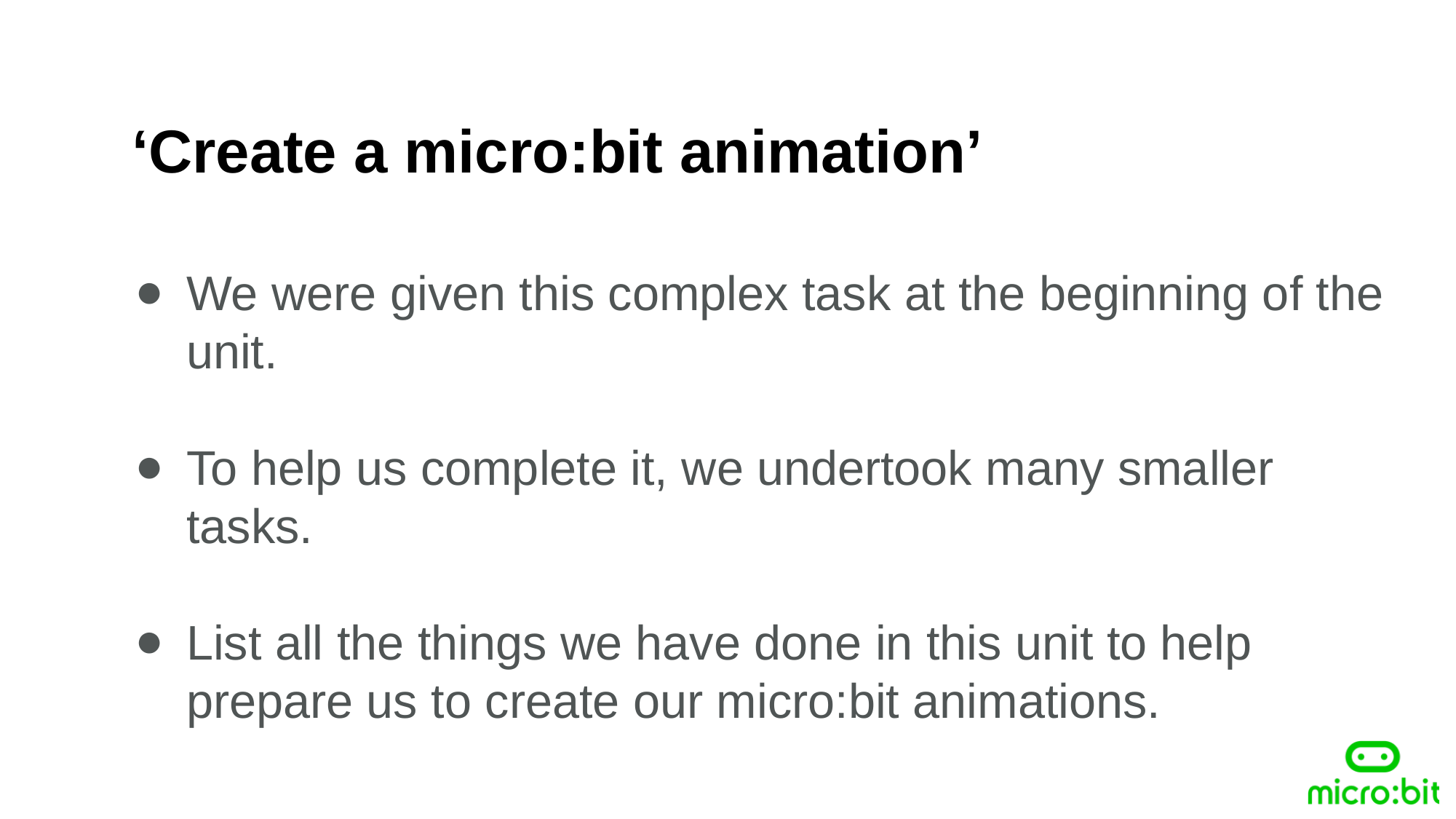

‘Create a micro:bit animation’

We were given this complex task at the beginning of the unit.

To help us complete it, we undertook many smaller tasks.

List all the things we have done in this unit to help prepare us to create our micro:bit animations.